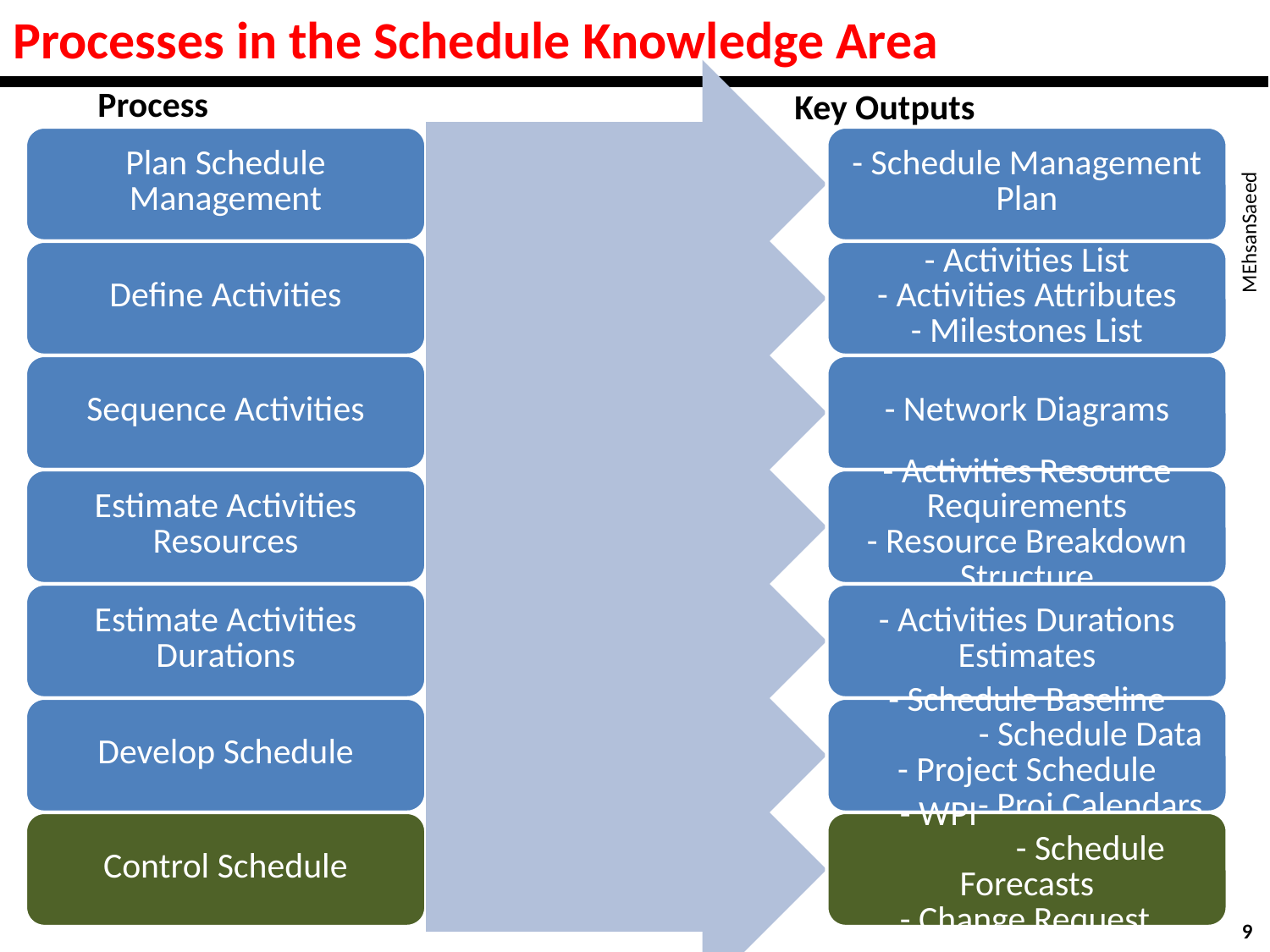

# Processes in the Schedule Knowledge Area
Process
Key Outputs
Plan Schedule Management
- Schedule Management Plan
MEhsanSaeed
Define Activities
- Activities List
- Activities Attributes
- Milestones List
Sequence Activities
- Network Diagrams
Estimate Activities Resources
- Activities Resource Requirements
- Resource Breakdown Structure
Estimate Activities Durations
- Activities Durations Estimates
Develop Schedule
- Schedule Baseline	- Schedule Data
Control Schedule
- Change Request
9